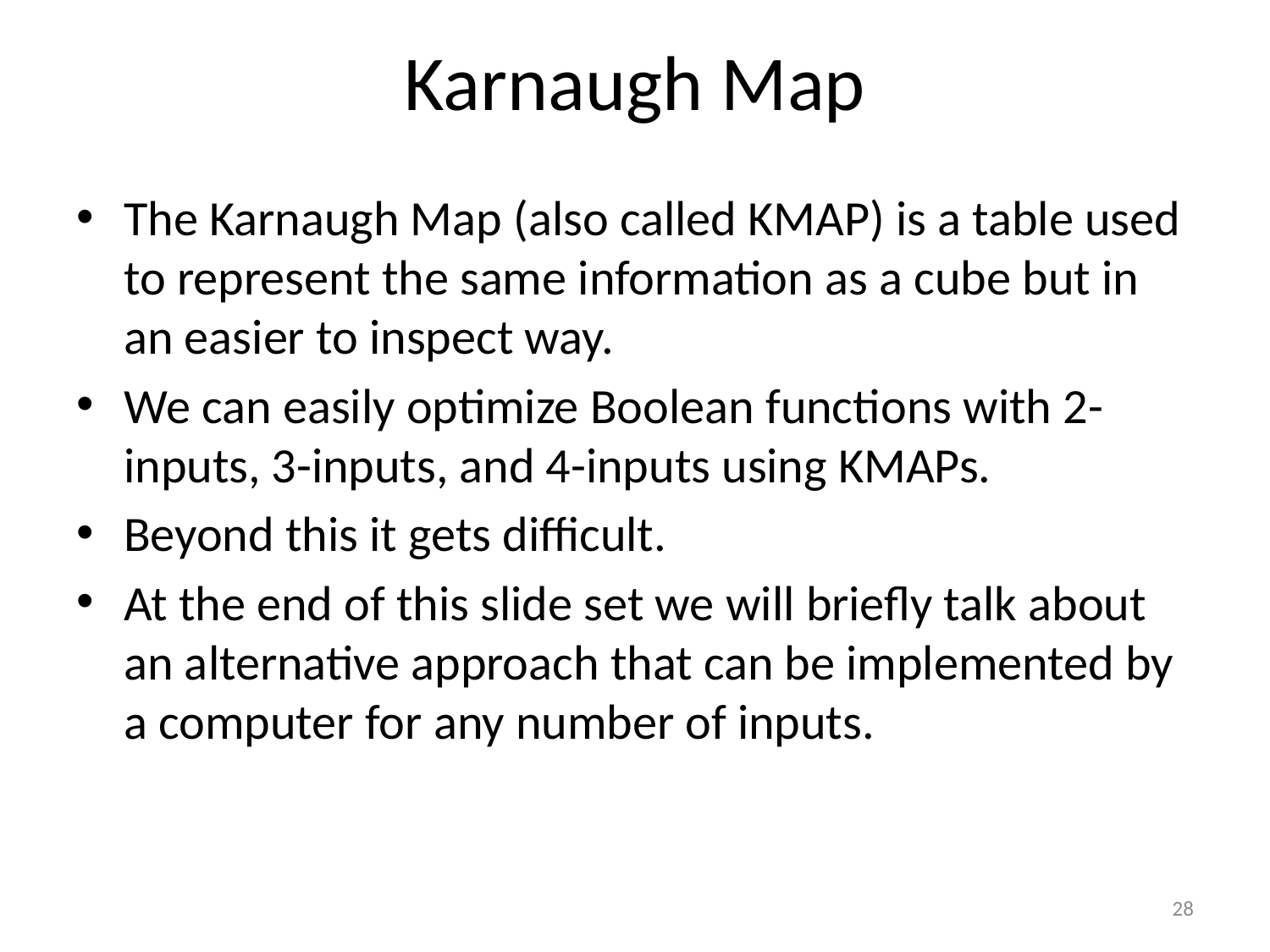

# Karnaugh Map
The Karnaugh Map (also called KMAP) is a table used to represent the same information as a cube but in an easier to inspect way.
We can easily optimize Boolean functions with 2-inputs, 3-inputs, and 4-inputs using KMAPs.
Beyond this it gets difficult.
At the end of this slide set we will briefly talk about an alternative approach that can be implemented by a computer for any number of inputs.

28